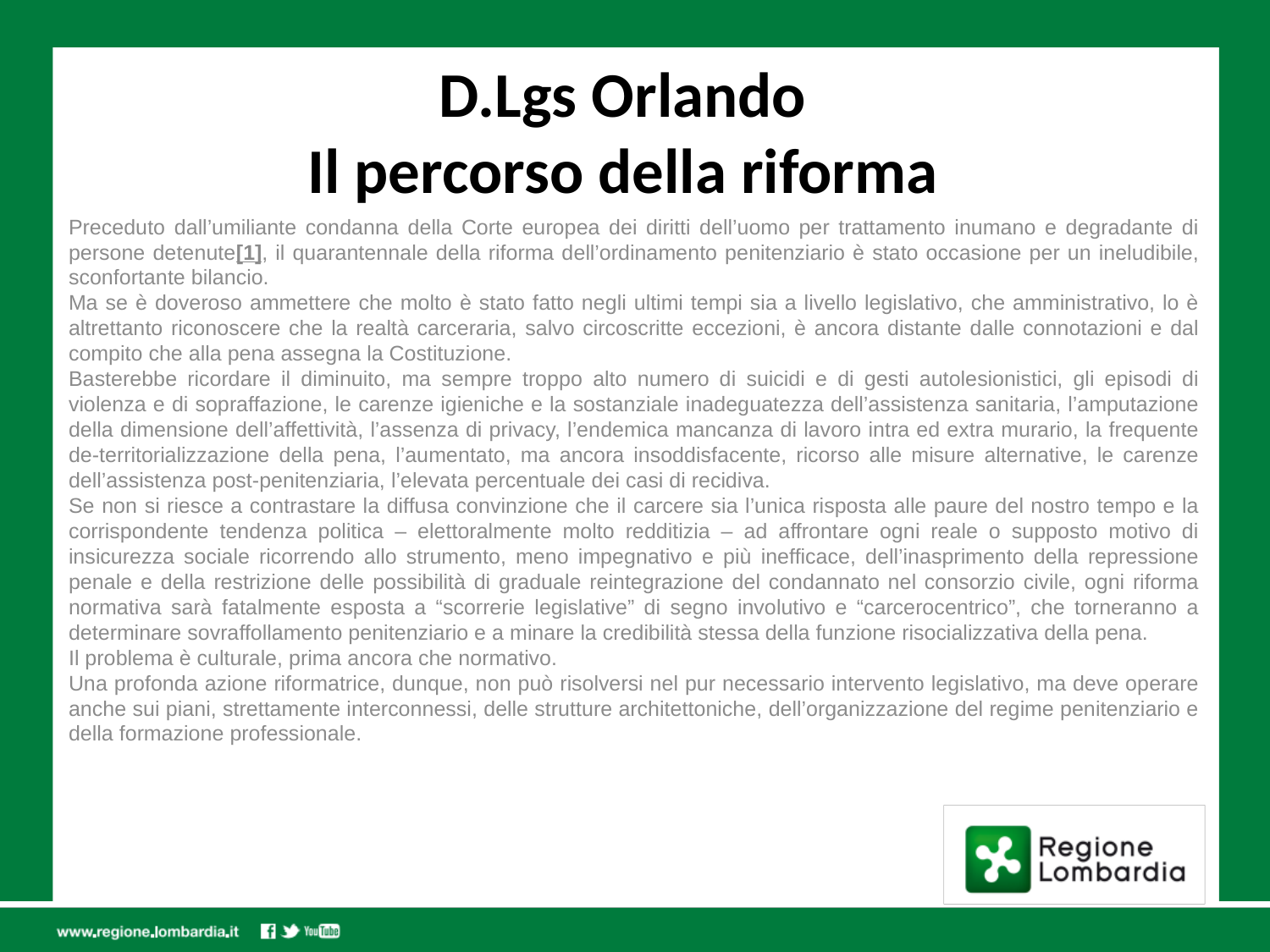

# D.Lgs Orlando Il percorso della riforma
Preceduto dall’umiliante condanna della Corte europea dei diritti dell’uomo per trattamento inumano e degradante di persone detenute[1], il quarantennale della riforma dell’ordinamento penitenziario è stato occasione per un ineludibile, sconfortante bilancio.
Ma se è doveroso ammettere che molto è stato fatto negli ultimi tempi sia a livello legislativo, che amministrativo, lo è altrettanto riconoscere che la realtà carceraria, salvo circoscritte eccezioni, è ancora distante dalle connotazioni e dal compito che alla pena assegna la Costituzione.
Basterebbe ricordare il diminuito, ma sempre troppo alto numero di suicidi e di gesti autolesionistici, gli episodi di violenza e di sopraffazione, le carenze igieniche e la sostanziale inadeguatezza dell’assistenza sanitaria, l’amputazione della dimensione dell’affettività, l’assenza di privacy, l’endemica mancanza di lavoro intra ed extra murario, la frequente de-territorializzazione della pena, l’aumentato, ma ancora insoddisfacente, ricorso alle misure alternative, le carenze dell’assistenza post-penitenziaria, l’elevata percentuale dei casi di recidiva.
Se non si riesce a contrastare la diffusa convinzione che il carcere sia l’unica risposta alle paure del nostro tempo e la corrispondente tendenza politica – elettoralmente molto redditizia – ad affrontare ogni reale o supposto motivo di insicurezza sociale ricorrendo allo strumento, meno impegnativo e più inefficace, dell’inasprimento della repressione penale e della restrizione delle possibilità di graduale reintegrazione del condannato nel consorzio civile, ogni riforma normativa sarà fatalmente esposta a “scorrerie legislative” di segno involutivo e “carcerocentrico”, che torneranno a determinare sovraffollamento penitenziario e a minare la credibilità stessa della funzione risocializzativa della pena.
Il problema è culturale, prima ancora che normativo.
Una profonda azione riformatrice, dunque, non può risolversi nel pur necessario intervento legislativo, ma deve operare anche sui piani, strettamente interconnessi, delle strutture architettoniche, dell’organizzazione del regime penitenziario e della formazione professionale.